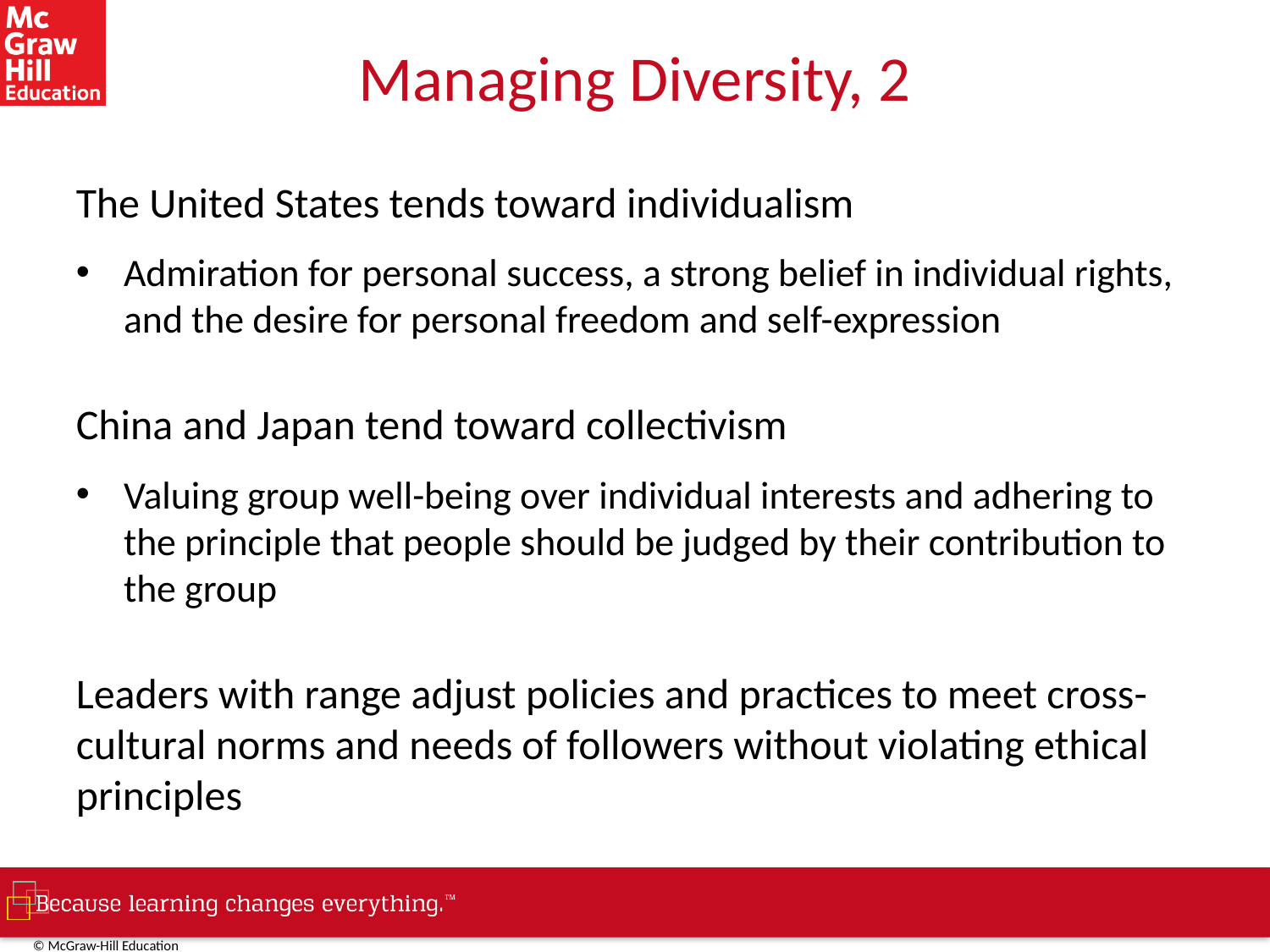

# Managing Diversity, 2
The United States tends toward individualism
Admiration for personal success, a strong belief in individual rights, and the desire for personal freedom and self-expression

China and Japan tend toward collectivism
Valuing group well-being over individual interests and adhering to the principle that people should be judged by their contribution to the group

Leaders with range adjust policies and practices to meet cross-cultural norms and needs of followers without violating ethical principles